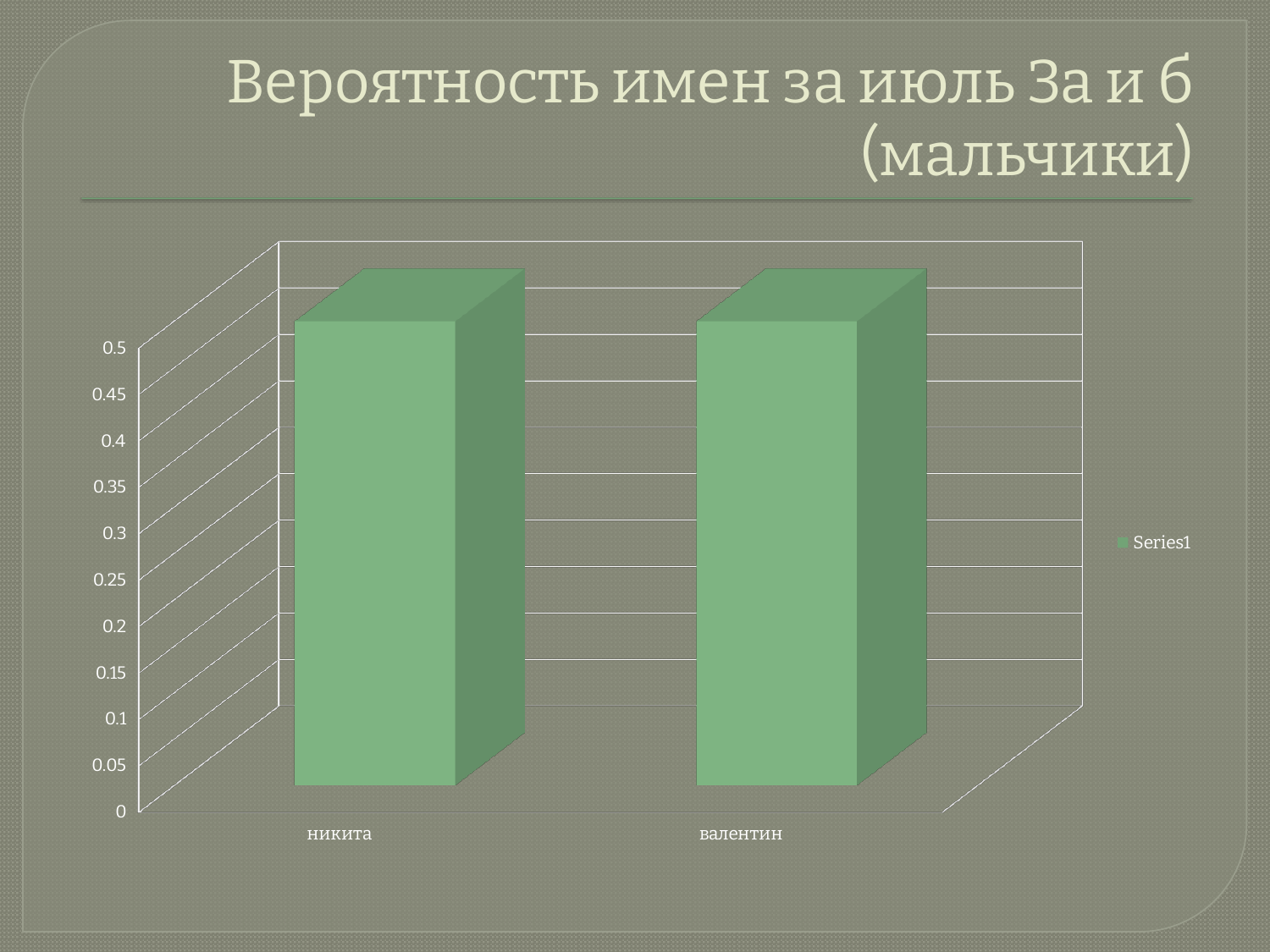

# Вероятность имен за июль 3а и б (мальчики)

[unsupported chart]